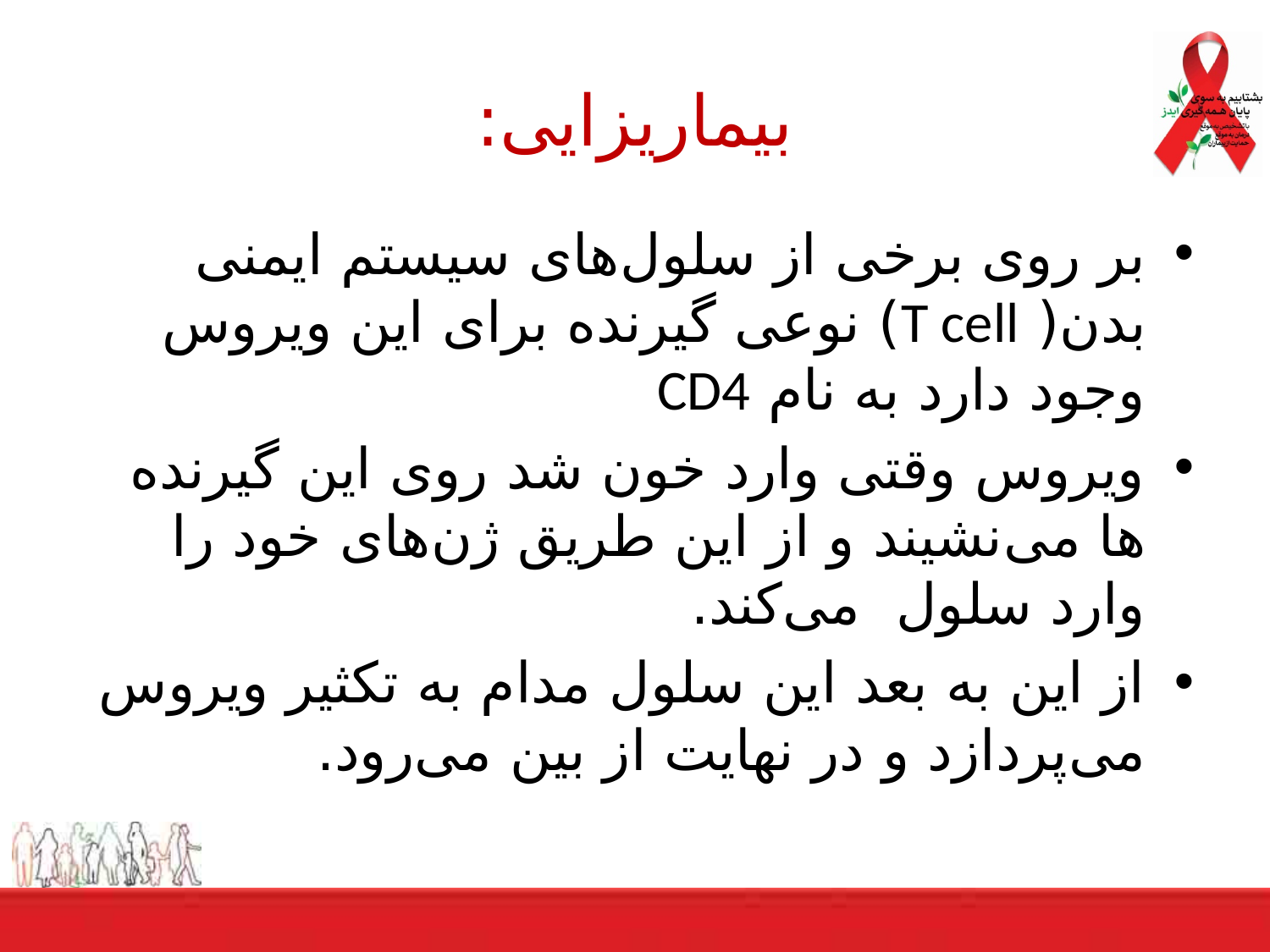

# بیماریزایی:
بر روی برخی از سلول‌های سیستم ایمنی بدن( T cell) نوعی گیرنده برای این ویروس وجود دارد به نام CD4
ویروس وقتی وارد خون شد روی این گیرنده ها می‌نشیند و از این طریق ژن‌های خود را وارد سلول  می‌کند.
از این به بعد این سلول مدام به تکثیر ویروس می‌پردازد و در نهایت از بین می‌رود.